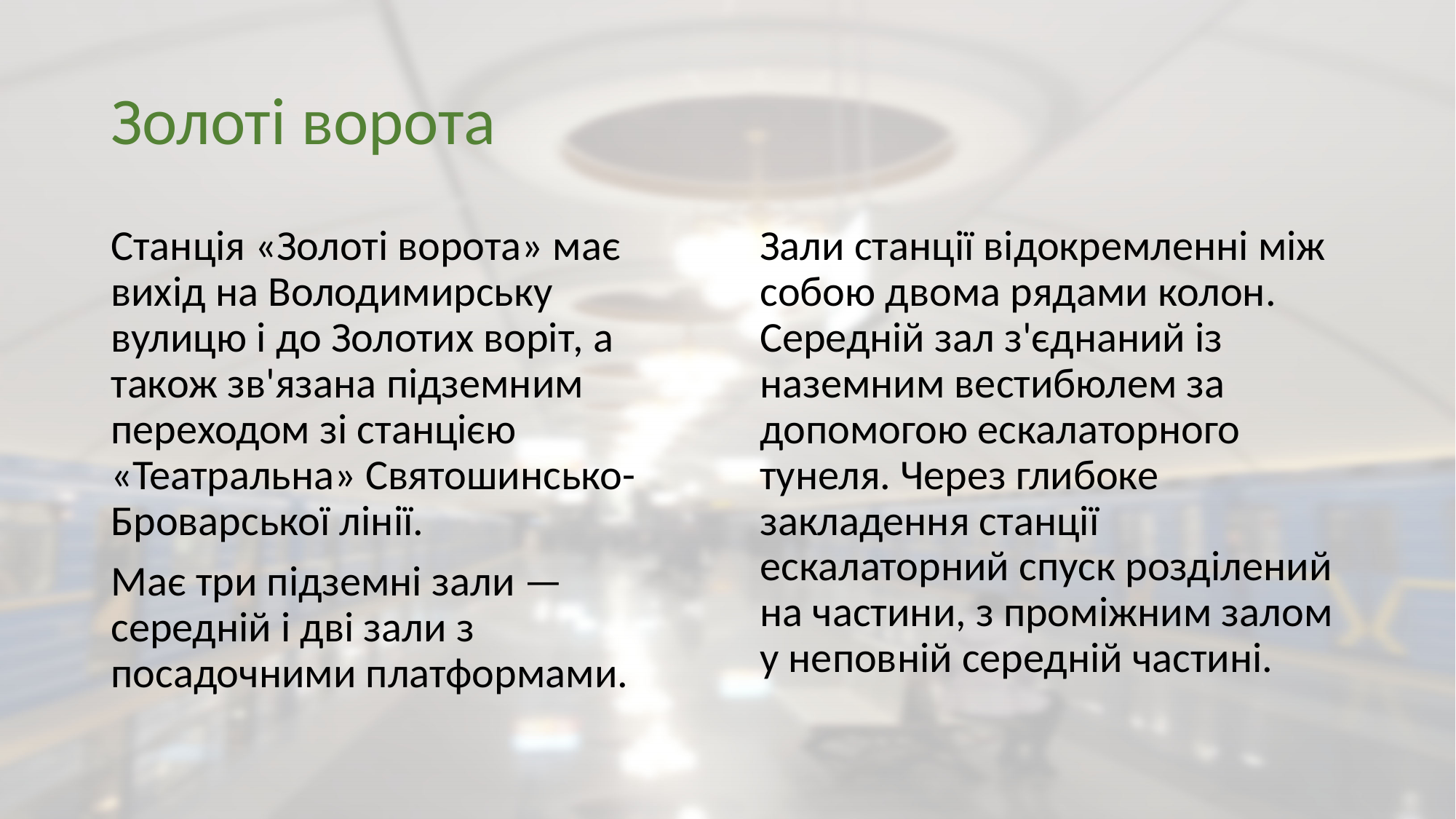

# Золоті ворота
Станція «Золоті ворота» має вихід на Володимирську вулицю і до Золотих воріт, а також зв'язана підземним переходом зі станцією «Театральна» Святошинсько-Броварської лінії.
Має три підземні зали — середній і дві зали з посадочними платформами. Зали станції відокремленні між собою двома рядами колон. Середній зал з'єднаний із наземним вестибюлем за допомогою ескалаторного тунеля. Через глибоке закладення станції ескалаторний спуск розділений на частини, з проміжним залом у неповній середній частині.